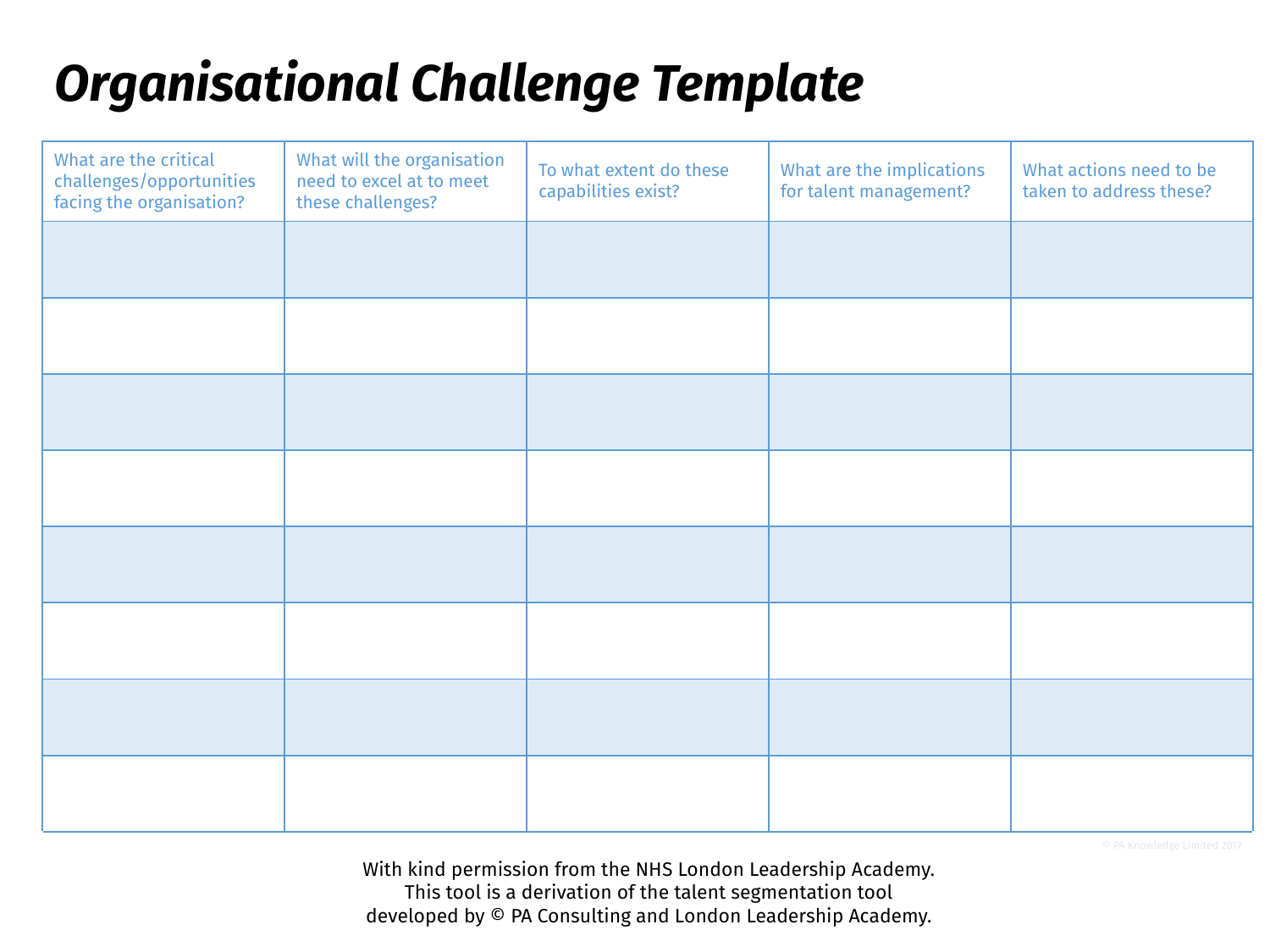

Organisational Challenge Template
| What are the critical challenges/opportunities facing the organisation? | What will the organisation need to excel at to meet these challenges? | To what extent do these capabilities exist? | What are the implications for talent management? | What actions need to be taken to address these? |
| --- | --- | --- | --- | --- |
|  |  |  |  |  |
|  |  |  |  |  |
|  |  |  |  |  |
|  |  |  |  |  |
|  |  |  |  |  |
|  |  |  |  |  |
|  |  |  |  |  |
|  |  |  |  |  |
| © PA Knowledge Limited 2017 |  |  |  |  |

With kind permission from the NHS London Leadership Academy. This tool is a derivation of the talent segmentation tool developed by © PA Consulting and London Leadership Academy.